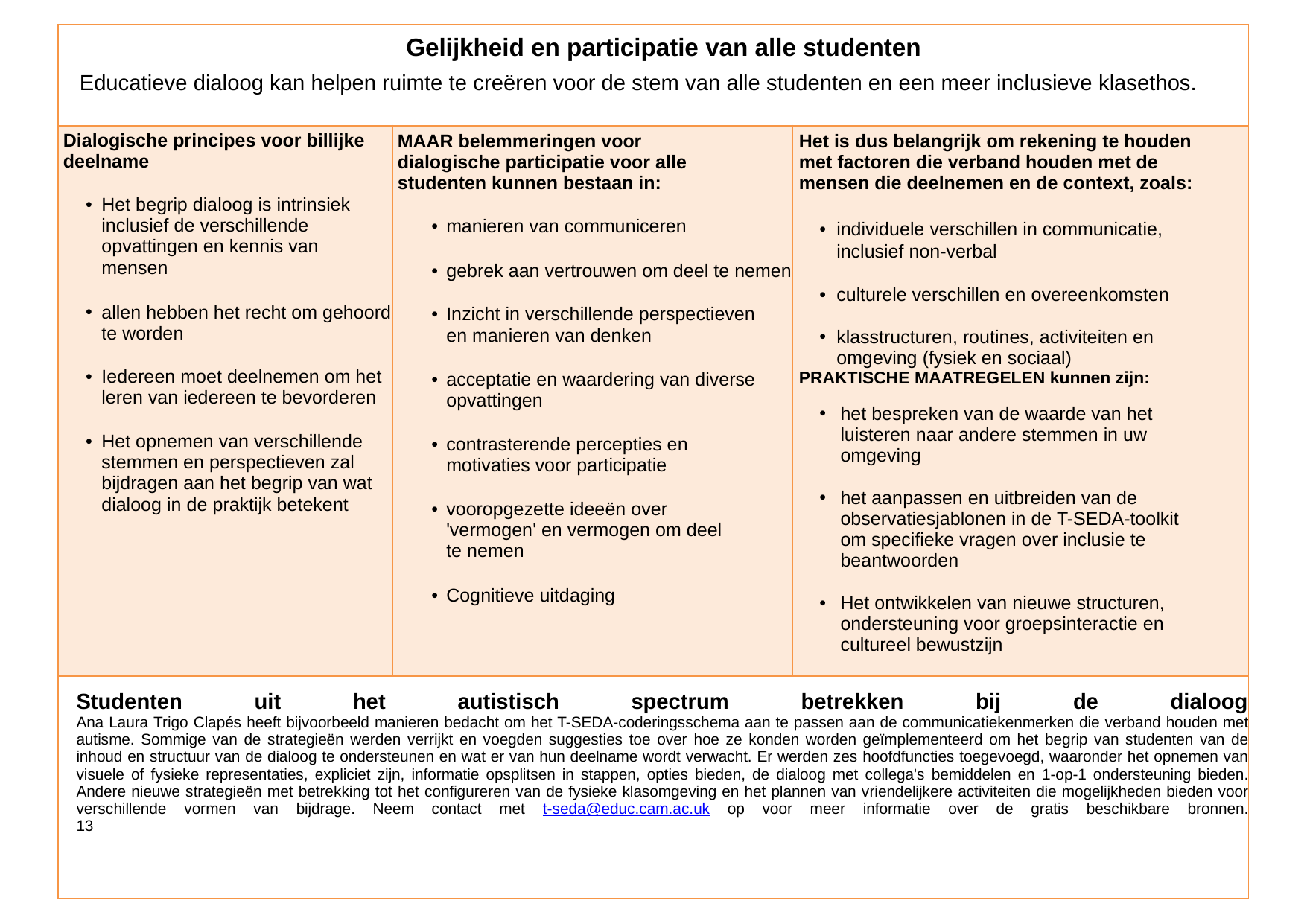

| Gelijkheid en participatie van alle studenten Educatieve dialoog kan helpen ruimte te creëren voor de stem van alle studenten en een meer inclusieve klasethos. |  |  |
| --- | --- | --- |
| Dialogische principes voor billijke deelname Het begrip dialoog is intrinsiek inclusief de verschillende opvattingen en kennis van mensen allen hebben het recht om gehoord te worden Iedereen moet deelnemen om het leren van iedereen te bevorderen Het opnemen van verschillende stemmen en perspectieven zal bijdragen aan het begrip van wat dialoog in de praktijk betekent | MAAR belemmeringen voor dialogische participatie voor alle studenten kunnen bestaan in: manieren van communiceren gebrek aan vertrouwen om deel te nemen Inzicht in verschillende perspectieven en manieren van denken acceptatie en waardering van diverse opvattingen contrasterende percepties en motivaties voor participatie vooropgezette ideeën over 'vermogen' en vermogen om deel te nemen Cognitieve uitdaging | Het is dus belangrijk om rekening te houden met factoren die verband houden met de mensen die deelnemen en de context, zoals: individuele verschillen in communicatie, inclusief non-verbal culturele verschillen en overeenkomsten klasstructuren, routines, activiteiten en omgeving (fysiek en sociaal) PRAKTISCHE MAATREGELEN kunnen zijn: het bespreken van de waarde van het luisteren naar andere stemmen in uw omgeving het aanpassen en uitbreiden van de observatiesjablonen in de T-SEDA-toolkit om specifieke vragen over inclusie te beantwoorden Het ontwikkelen van nieuwe structuren, ondersteuning voor groepsinteractie en cultureel bewustzijn |
| Studenten uit het autistisch spectrum betrekken bij de dialoog Ana Laura Trigo Clapés heeft bijvoorbeeld manieren bedacht om het T-SEDA-coderingsschema aan te passen aan de communicatiekenmerken die verband houden met autisme. Sommige van de strategieën werden verrijkt en voegden suggesties toe over hoe ze konden worden geïmplementeerd om het begrip van studenten van de inhoud en structuur van de dialoog te ondersteunen en wat er van hun deelname wordt verwacht. Er werden zes hoofdfuncties toegevoegd, waaronder het opnemen van visuele of fysieke representaties, expliciet zijn, informatie opsplitsen in stappen, opties bieden, de dialoog met collega's bemiddelen en 1-op-1 ondersteuning bieden. Andere nieuwe strategieën met betrekking tot het configureren van de fysieke klasomgeving en het plannen van vriendelijkere activiteiten die mogelijkheden bieden voor verschillende vormen van bijdrage. Neem contact met t-seda@educ.cam.ac.uk op voor meer informatie over de gratis beschikbare bronnen. 13 |  |  |